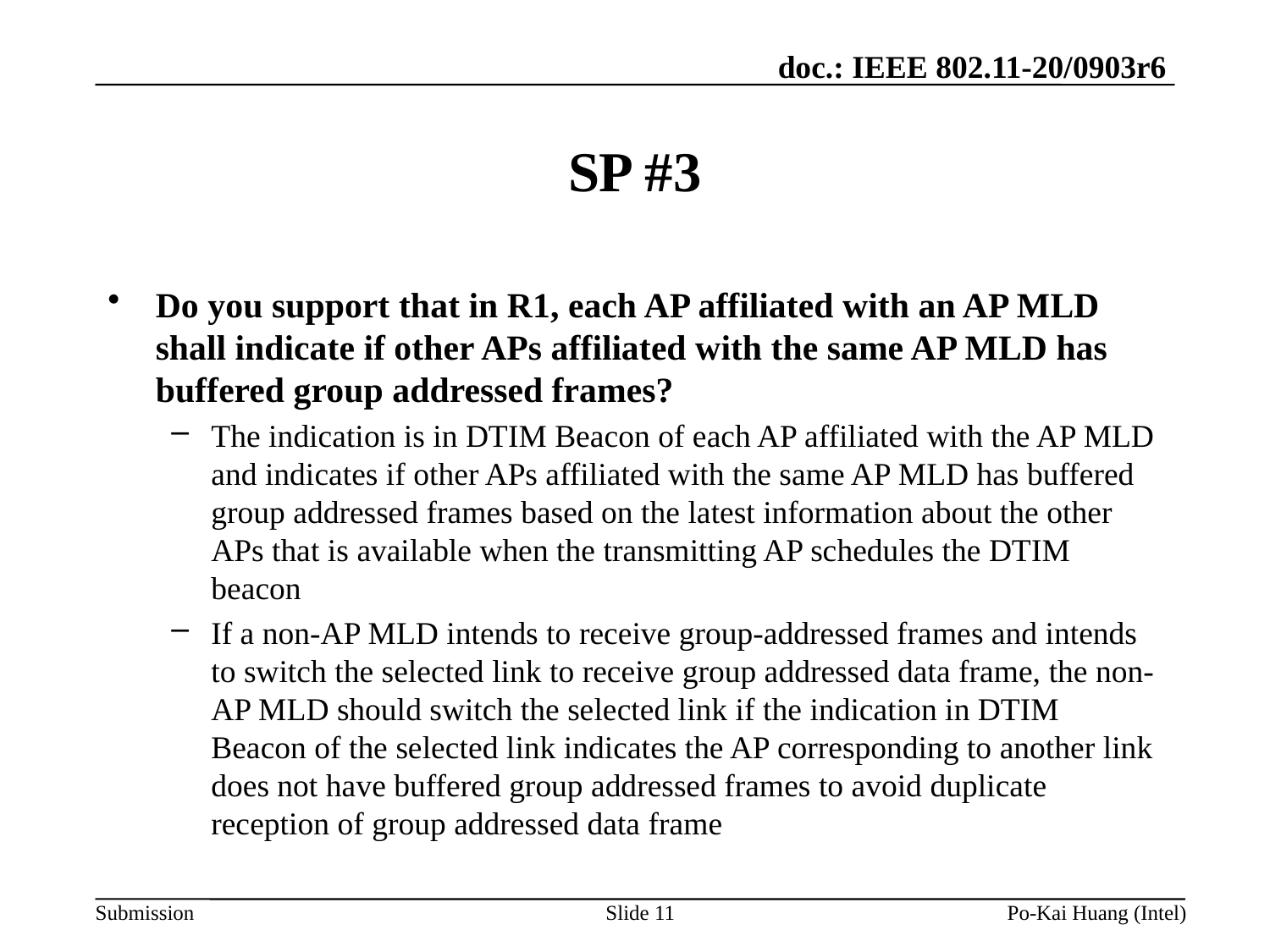

# SP #3
Do you support that in R1, each AP affiliated with an AP MLD shall indicate if other APs affiliated with the same AP MLD has buffered group addressed frames?
The indication is in DTIM Beacon of each AP affiliated with the AP MLD and indicates if other APs affiliated with the same AP MLD has buffered group addressed frames based on the latest information about the other APs that is available when the transmitting AP schedules the DTIM beacon
If a non-AP MLD intends to receive group-addressed frames and intends to switch the selected link to receive group addressed data frame, the non-AP MLD should switch the selected link if the indication in DTIM Beacon of the selected link indicates the AP corresponding to another link does not have buffered group addressed frames to avoid duplicate reception of group addressed data frame

Slide 11
Po-Kai Huang (Intel)